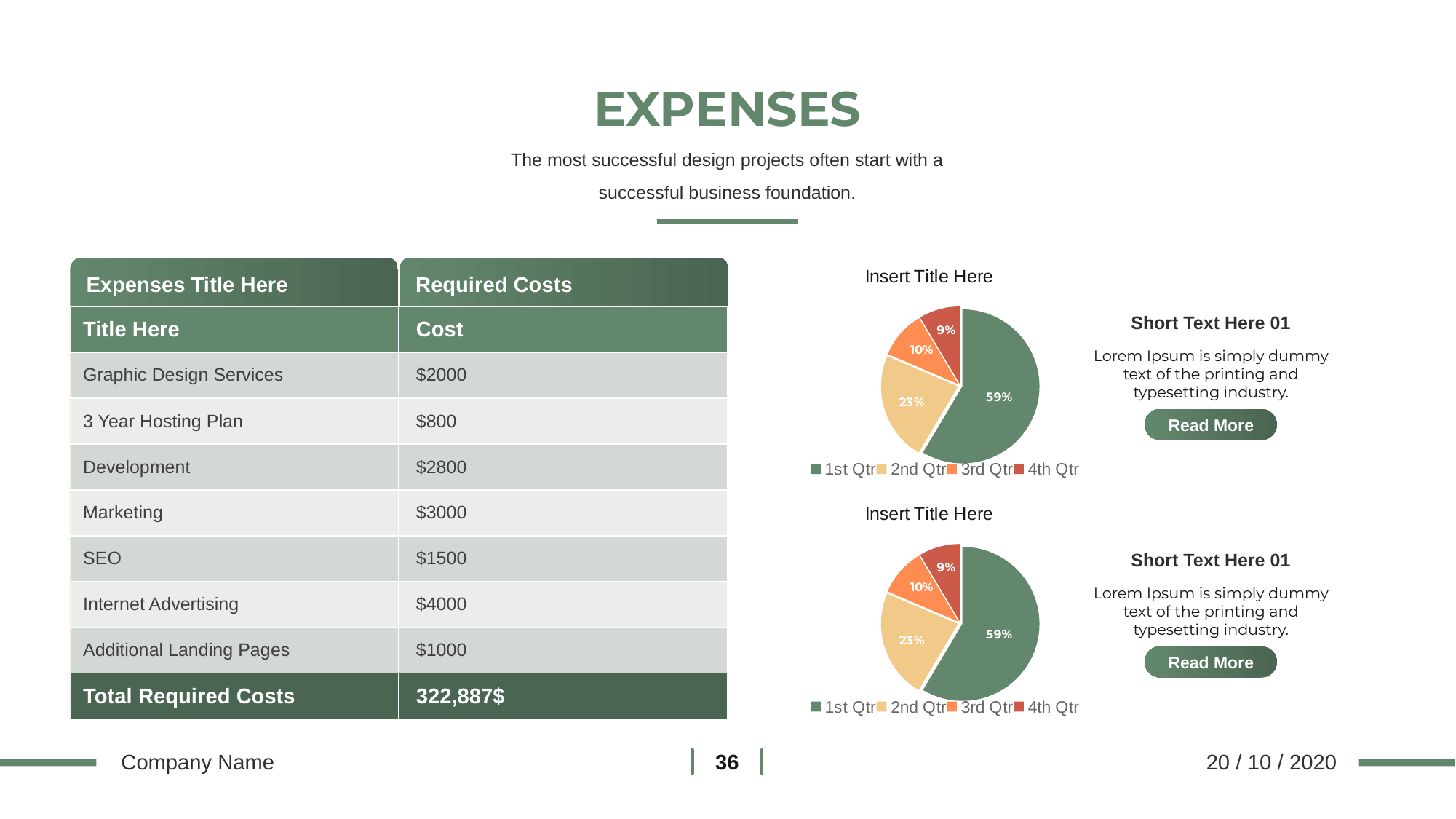

EXPENSES
The most successful design projects often start with a successful business foundation.

### Chart: Insert Title Here

| Category | Sales | Column1 |
|---|---|---|
| 1st Qtr | 8.2 | 5.0 |
| 2nd Qtr | 3.2 | 5.6 |
| 3rd Qtr | 1.4 | 3.6 |
| 4th Qtr | 1.2 | 2.5 |
Expenses Title Here
Required Costs
Short Text Here 01
Lorem Ipsum is simply dummy text of the printing and typesetting industry.
Read More
| Title Here | Cost |
| --- | --- |
| Graphic Design Services | $2000 |
| 3 Year Hosting Plan | $800 |
| Development | $2800 |
| Marketing | $3000 |
| SEO | $1500 |
| Internet Advertising | $4000 |
| Additional Landing Pages | $1000 |
| Total Required Costs | 322,887$ |

### Chart: Insert Title Here

| Category | Sales | Column1 |
|---|---|---|
| 1st Qtr | 8.2 | 5.0 |
| 2nd Qtr | 3.2 | 5.6 |
| 3rd Qtr | 1.4 | 3.6 |
| 4th Qtr | 1.2 | 2.5 |
Short Text Here 01
Lorem Ipsum is simply dummy text of the printing and typesetting industry.
Read More
Company Name
20 / 10 / 2020